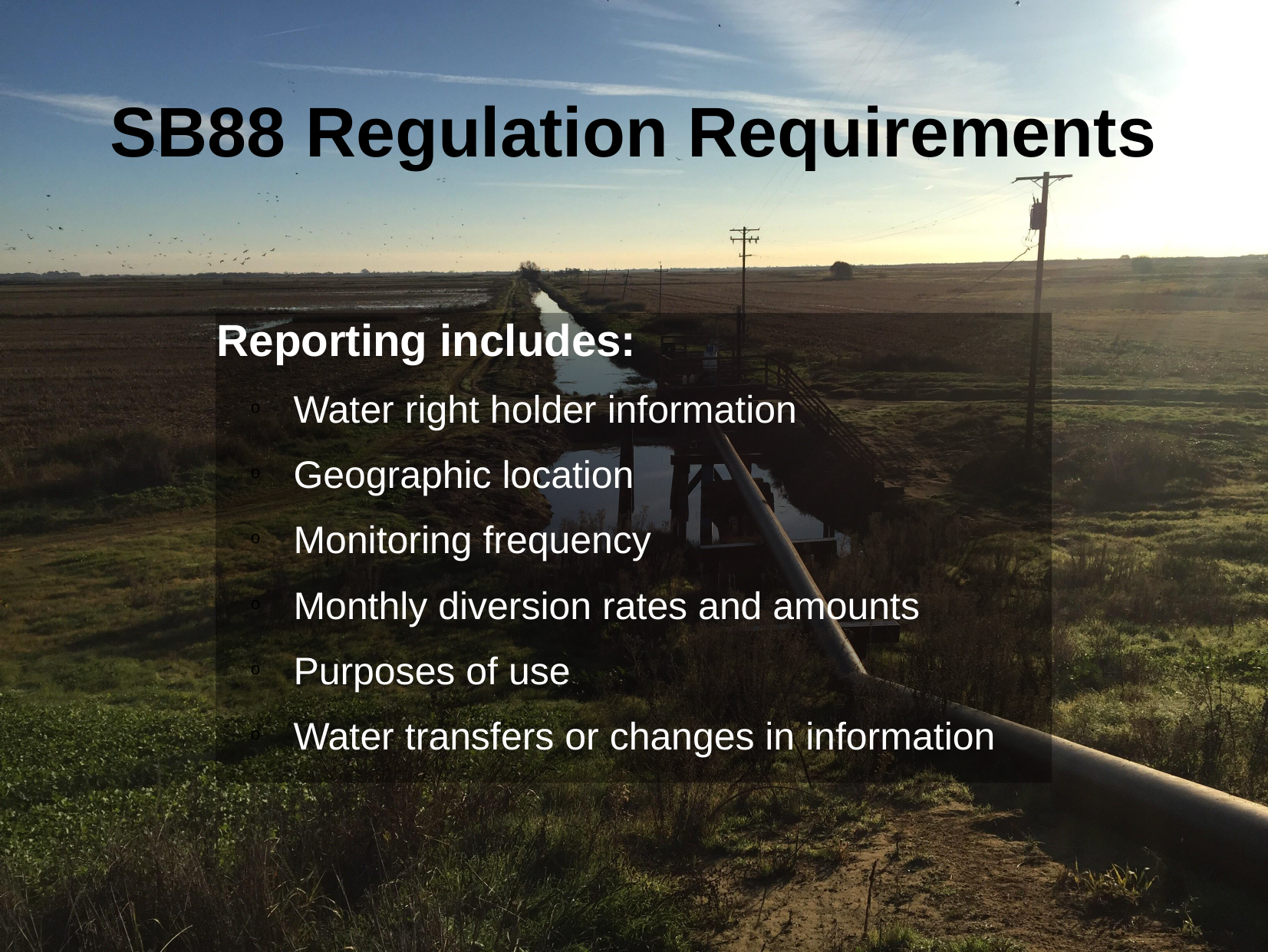

# SB88 Regulation Requirements
Reporting includes:
Water right holder information
Geographic location
Monitoring frequency
Monthly diversion rates and amounts
Purposes of use
Water transfers or changes in information